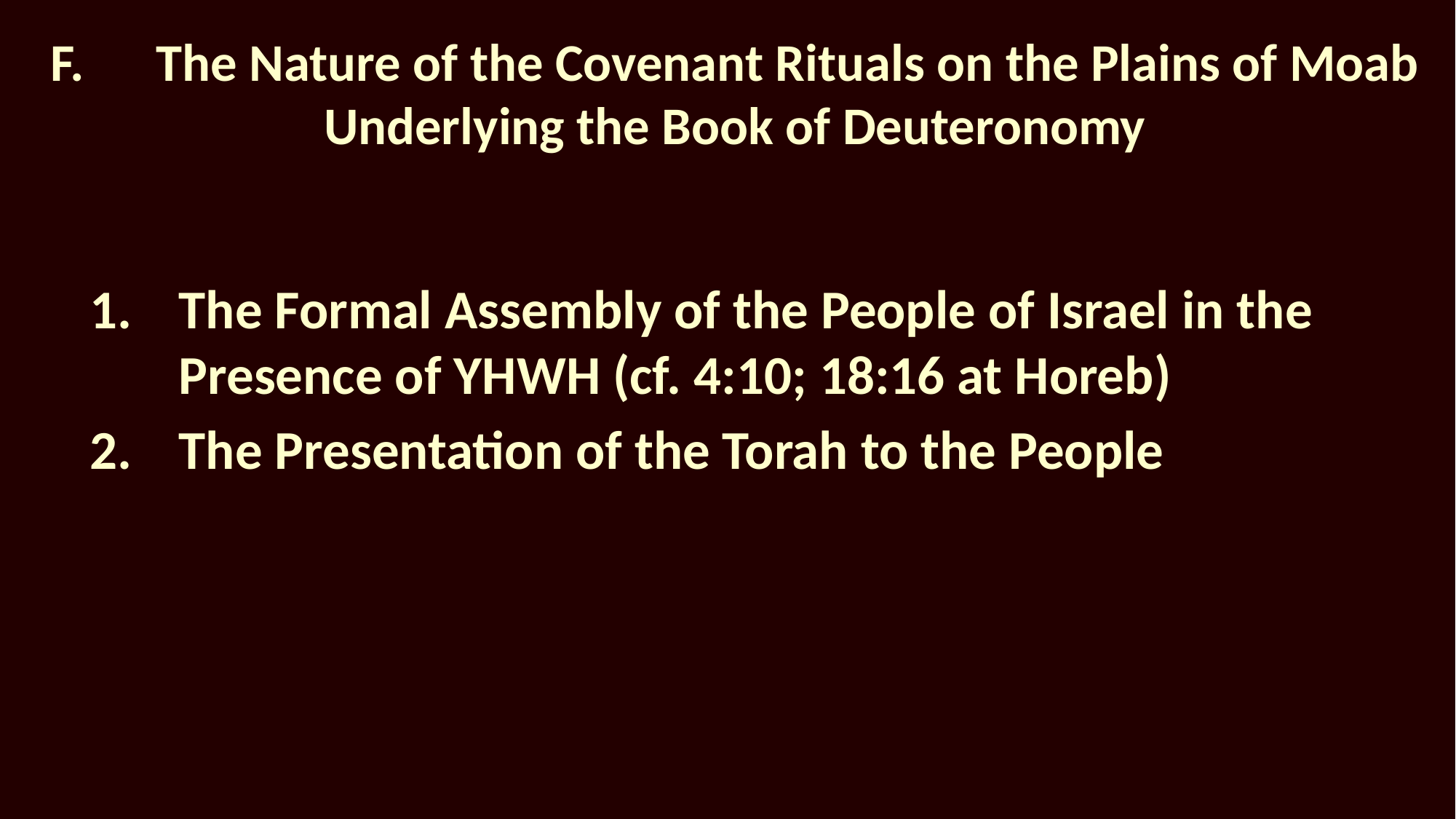

# F.	The Nature of the Covenant Rituals on the Plains of Moab Underlying the Book of Deuteronomy
The Formal Assembly of the People of Israel in the Presence of YHWH (cf. 4:10; 18:16 at Horeb)
The Presentation of the Torah to the People